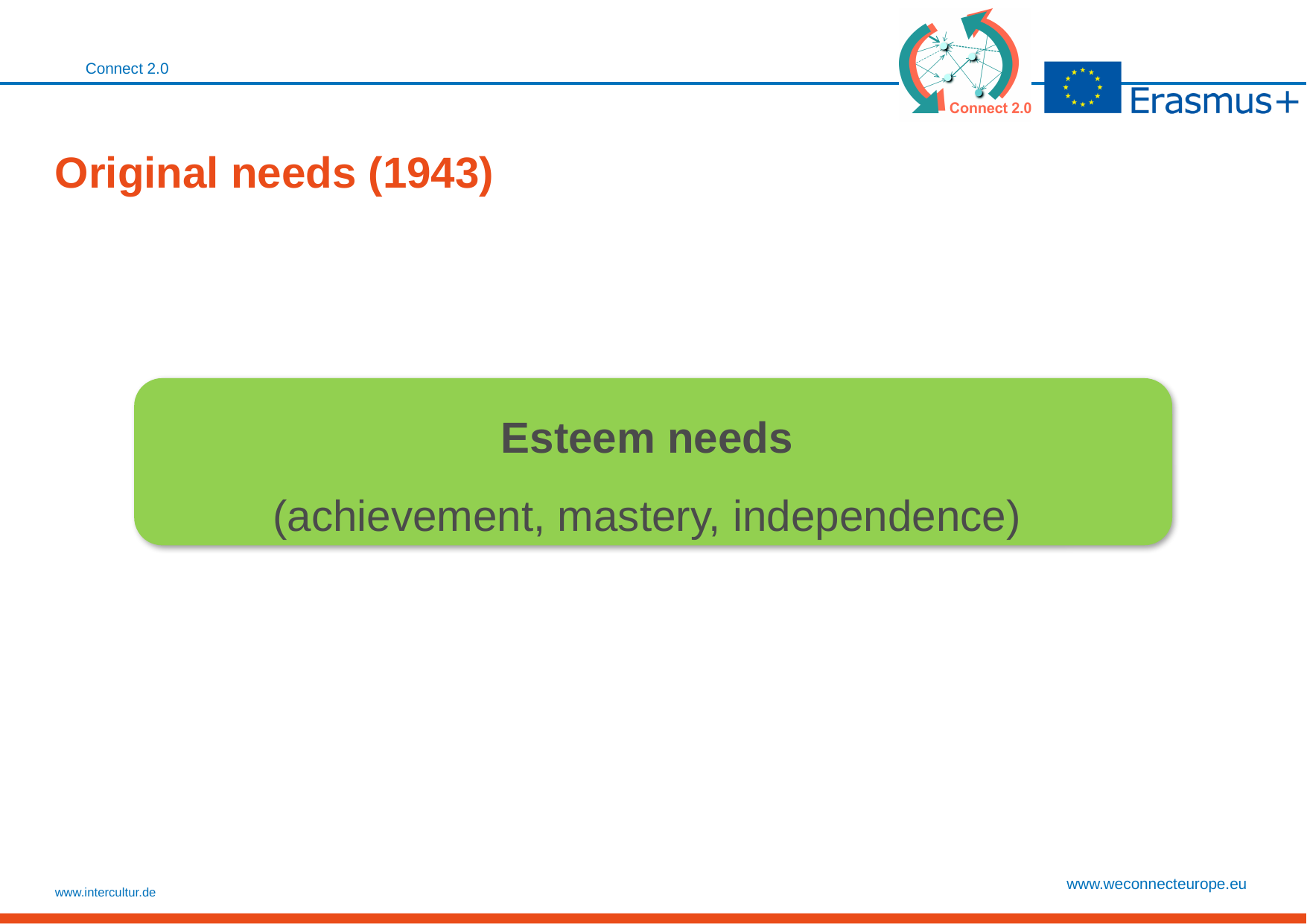

Connect 2.0
# Original needs (1943)

Esteem needs
(achievement, mastery, independence)